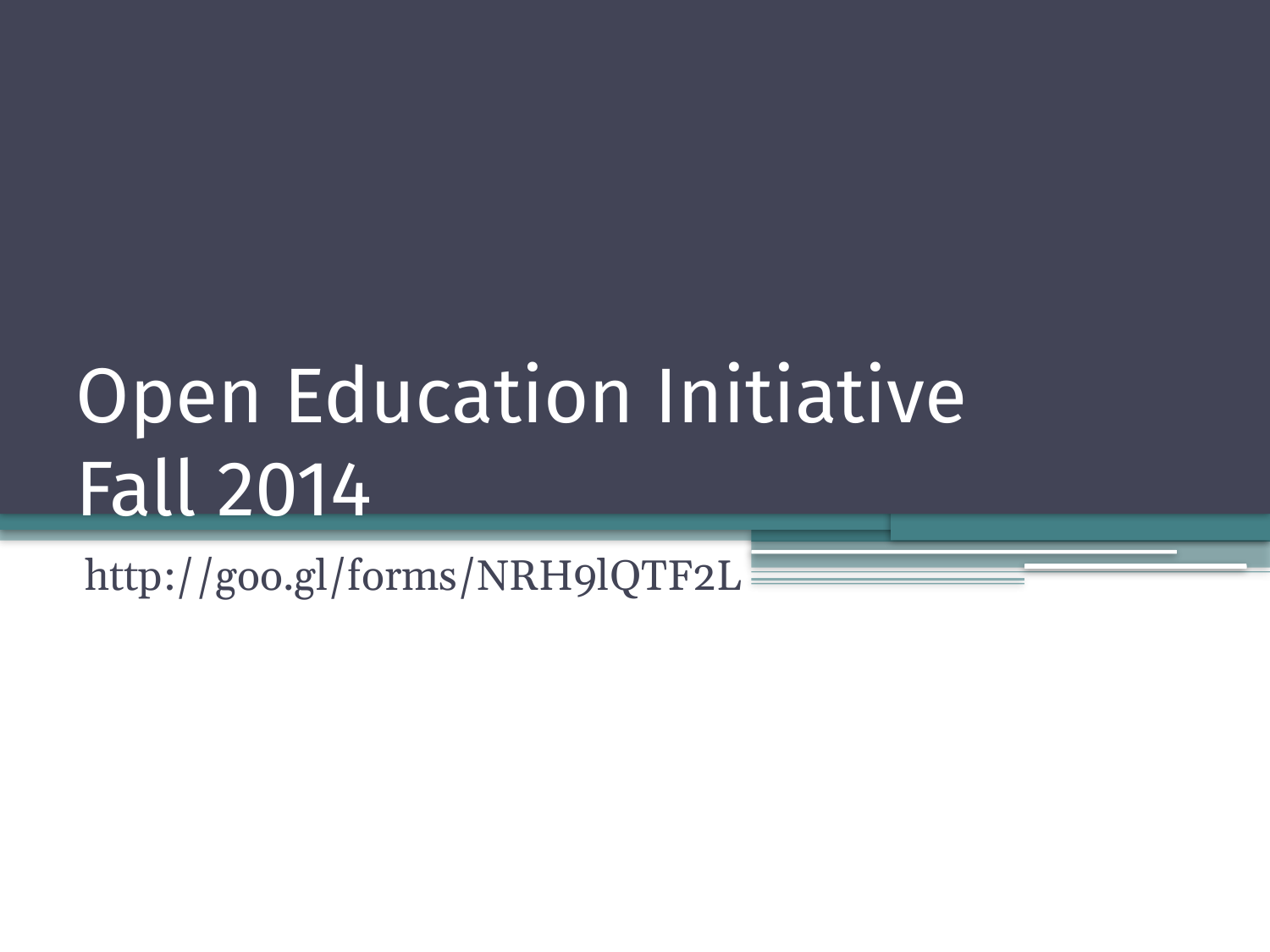

# Open Education Initiative Fall 2014
http://goo.gl/forms/NRH9lQTF2L